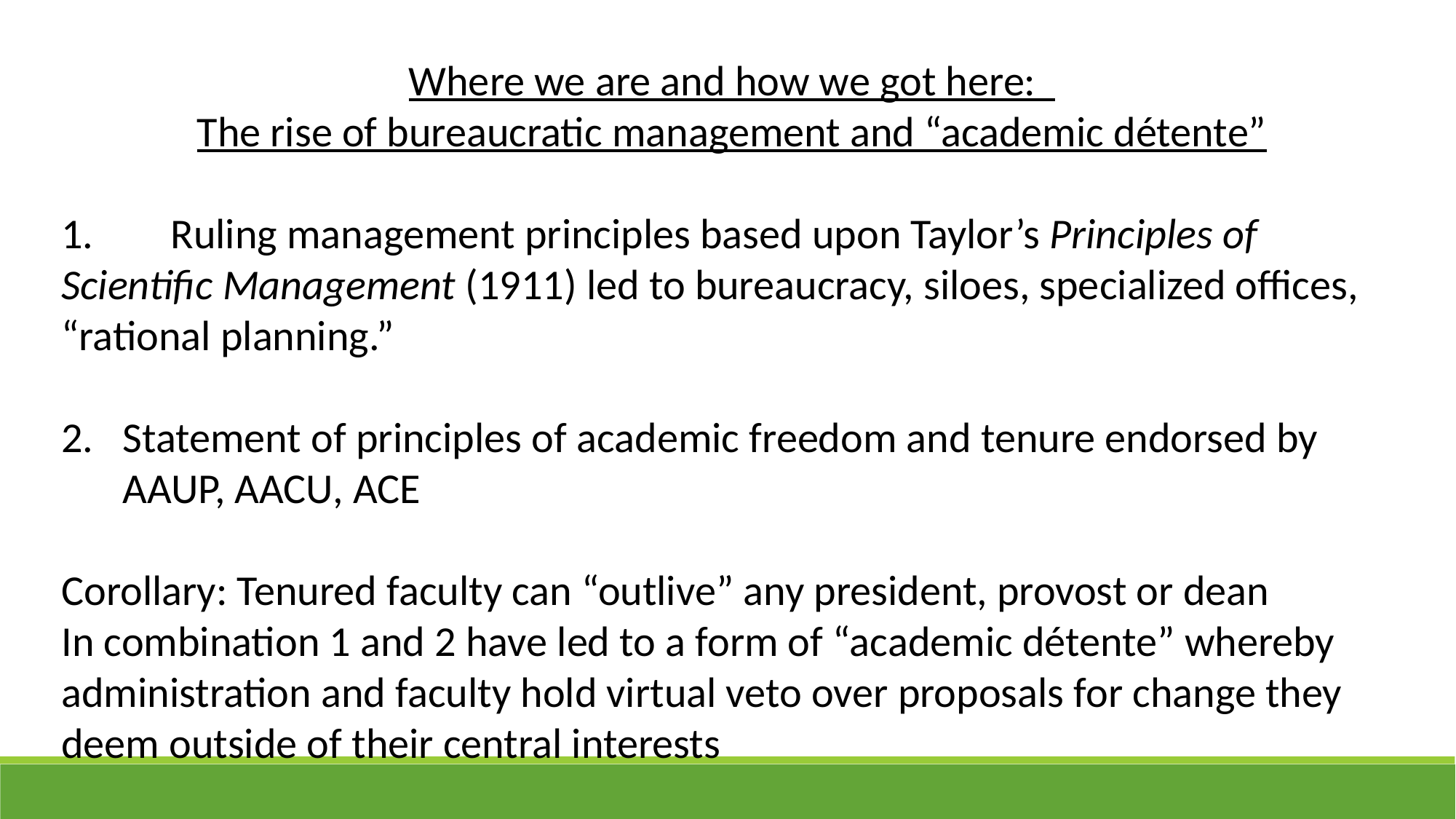

Where we are and how we got here:
The rise of bureaucratic management and “academic détente”

1.	Ruling management principles based upon Taylor’s Principles of Scientific Management (1911) led to bureaucracy, siloes, specialized offices, “rational planning.”

Statement of principles of academic freedom and tenure endorsed by AAUP, AACU, ACE

Corollary: Tenured faculty can “outlive” any president, provost or dean
In combination 1 and 2 have led to a form of “academic détente” whereby administration and faculty hold virtual veto over proposals for change they deem outside of their central interests